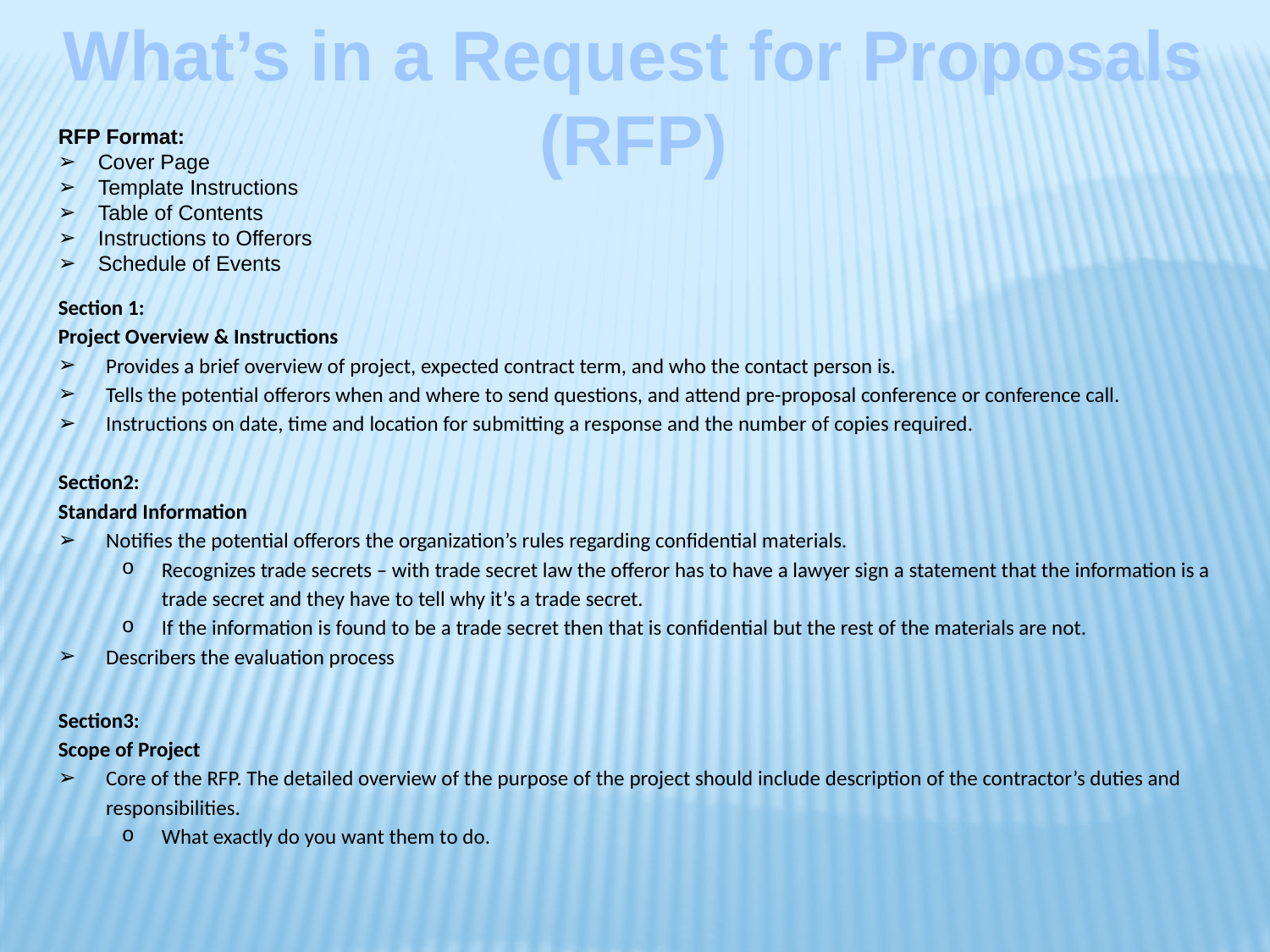

What’s in a Request for Proposals (RFP)
RFP Format:
Cover Page
Template Instructions
Table of Contents
Instructions to Offerors
Schedule of Events
Section 1:
Project Overview & Instructions
Provides a brief overview of project, expected contract term, and who the contact person is.
Tells the potential offerors when and where to send questions, and attend pre-proposal conference or conference call.
Instructions on date, time and location for submitting a response and the number of copies required.

Section2:
Standard Information
Notifies the potential offerors the organization’s rules regarding confidential materials.
Recognizes trade secrets – with trade secret law the offeror has to have a lawyer sign a statement that the information is a trade secret and they have to tell why it’s a trade secret.
If the information is found to be a trade secret then that is confidential but the rest of the materials are not.
Describers the evaluation process

Section3:
Scope of Project
Core of the RFP. The detailed overview of the purpose of the project should include description of the contractor’s duties and responsibilities.
What exactly do you want them to do.